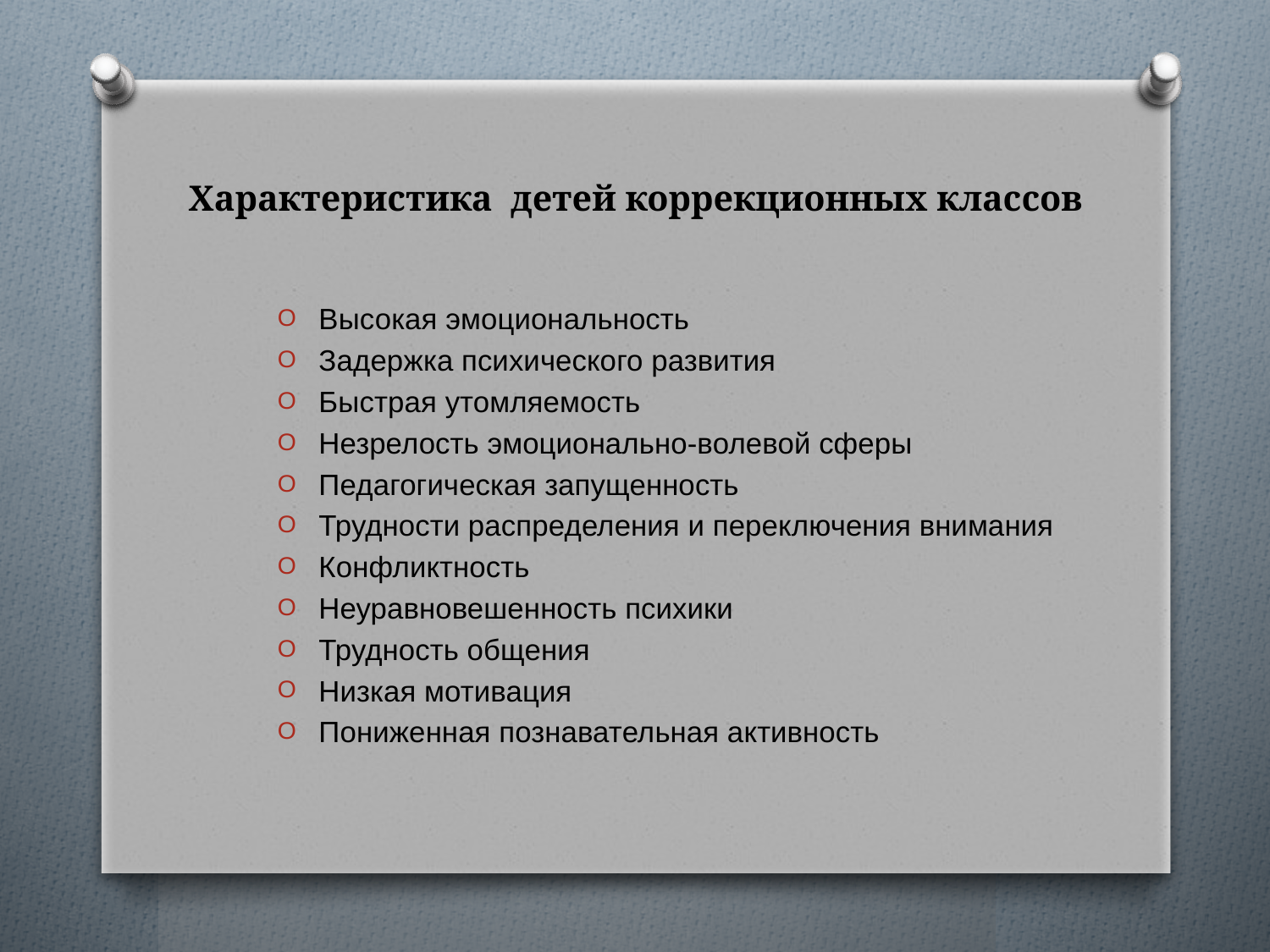

# Характеристика  детей коррекционных классов
Высокая эмоциональность
Задержка психического развития
Быстрая утомляемость
Незрелость эмоционально-волевой сферы
Педагогическая запущенность
Трудности распределения и переключения внимания
Конфликтность
Неуравновешенность психики
Трудность общения
Низкая мотивация
Пониженная познавательная активность